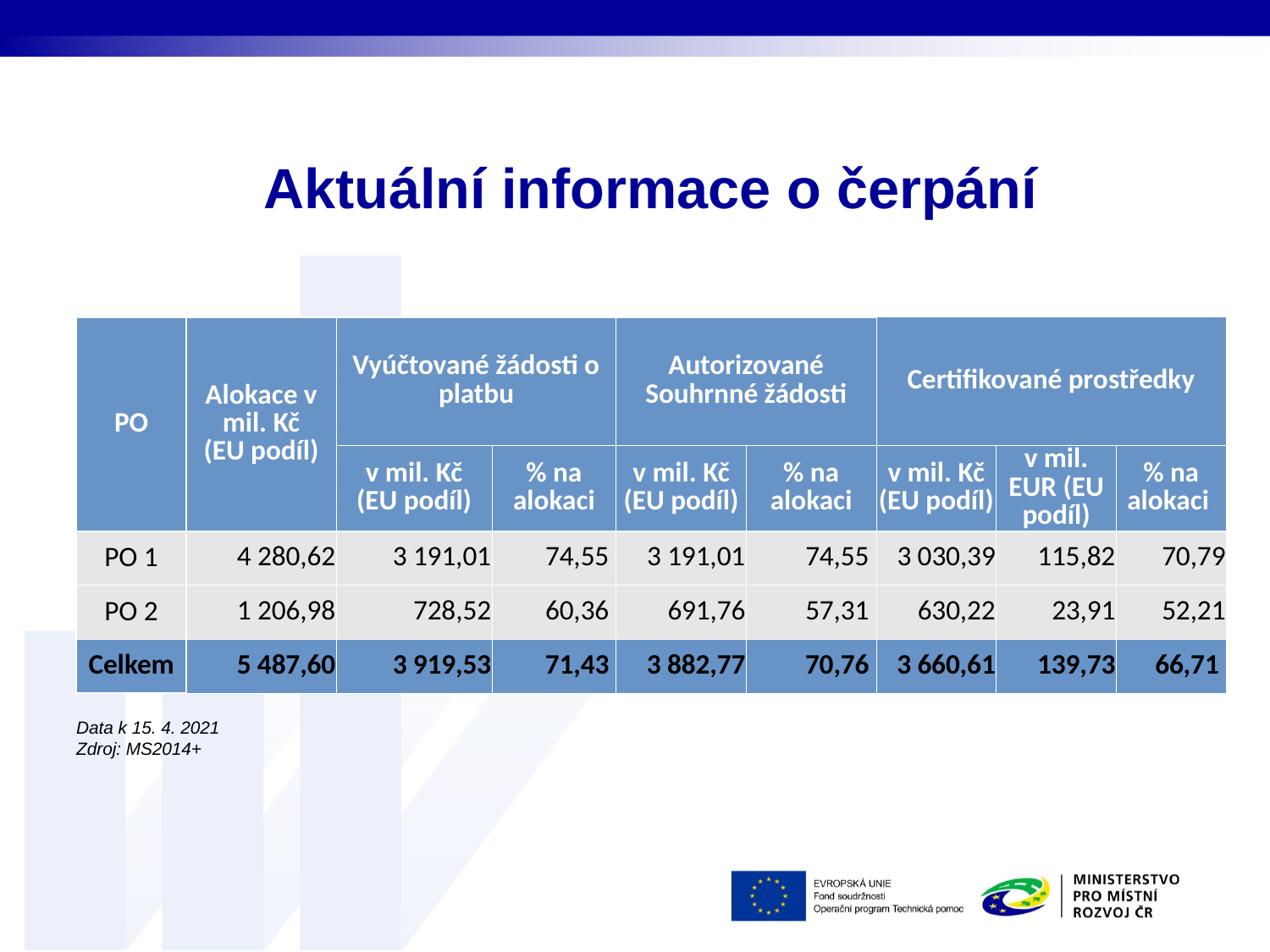

# Aktuální informace o čerpání
| PO | Alokace v mil. Kč (EU podíl) | Vyúčtované žádosti o platbu |  | Autorizované Souhrnné žádosti |  | Certifikované prostředky |  |  |
| --- | --- | --- | --- | --- | --- | --- | --- | --- |
|  |  | v mil. Kč (EU podíl) | % na alokaci | v mil. Kč (EU podíl) | % na alokaci | v mil. Kč (EU podíl) | v mil. EUR (EU podíl) | % na alokaci |
| PO 1 | 4 280,62 | 3 191,01 | 74,55 | 3 191,01 | 74,55 | 3 030,39 | 115,82 | 70,79 |
| PO 2 | 1 206,98 | 728,52 | 60,36 | 691,76 | 57,31 | 630,22 | 23,91 | 52,21 |
| Celkem | 5 487,60 | 3 919,53 | 71,43 | 3 882,77 | 70,76 | 3 660,61 | 139,73 | 66,71 |
Data k 15. 4. 2021
Zdroj: MS2014+